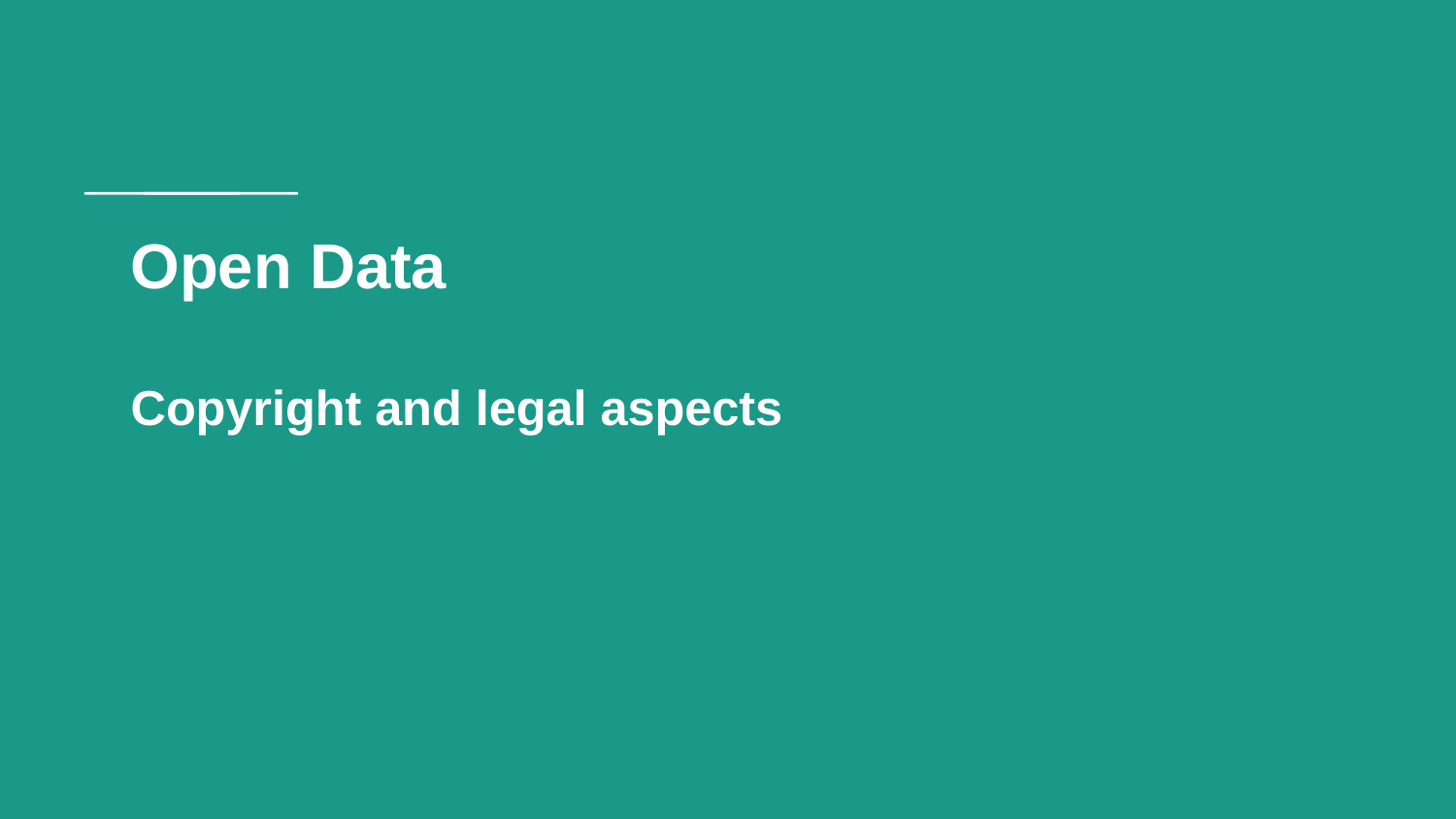

# Open Data

Copyright and legal aspects